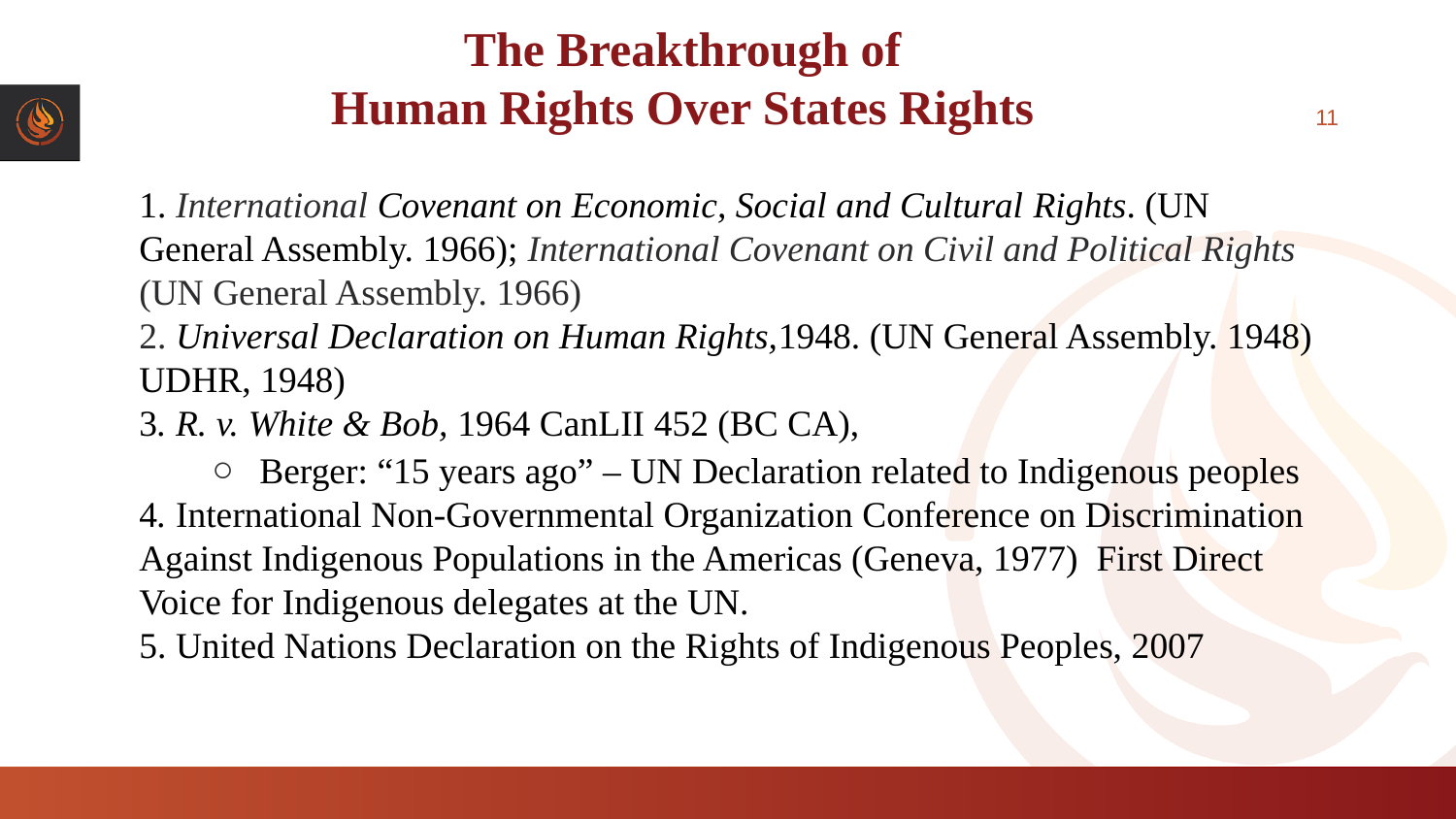

# The Breakthrough of Human Rights Over States Rights
11
1. International Covenant on Economic, Social and Cultural Rights. (UN General Assembly. 1966); International Covenant on Civil and Political Rights (UN General Assembly. 1966)
2. Universal Declaration on Human Rights,1948. (UN General Assembly. 1948) UDHR, 1948)
3. R. v. White & Bob, 1964 CanLII 452 (BC CA),
Berger: “15 years ago” – UN Declaration related to Indigenous peoples
4. International Non-Governmental Organization Conference on Discrimination Against Indigenous Populations in the Americas (Geneva, 1977)  First Direct  Voice for Indigenous delegates at the UN.
5. United Nations Declaration on the Rights of Indigenous Peoples, 2007